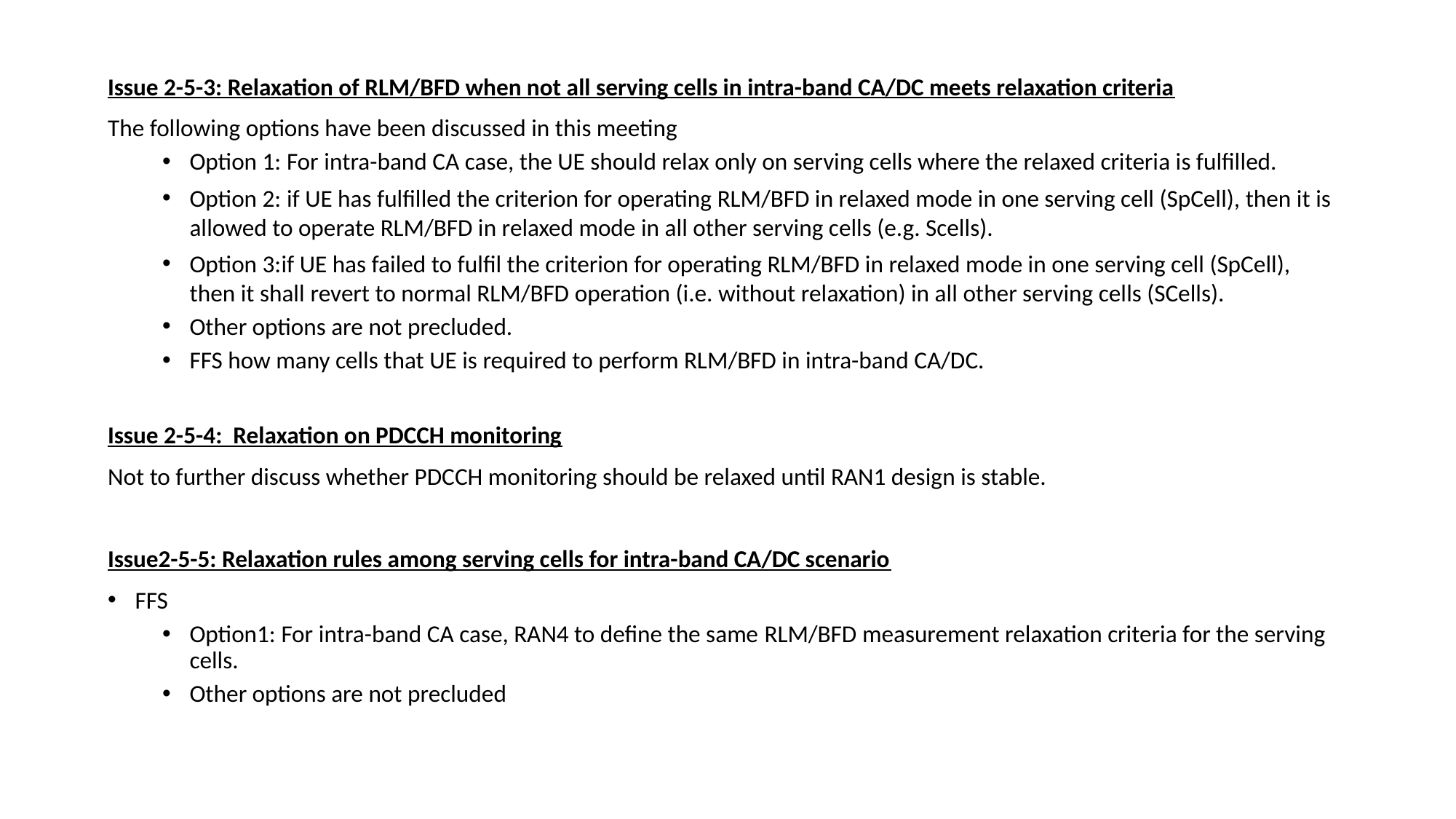

Issue 2-5-3: Relaxation of RLM/BFD when not all serving cells in intra-band CA/DC meets relaxation criteria
The following options have been discussed in this meeting
Option 1: For intra-band CA case, the UE should relax only on serving cells where the relaxed criteria is fulfilled.
Option 2: if UE has fulfilled the criterion for operating RLM/BFD in relaxed mode in one serving cell (SpCell), then it is allowed to operate RLM/BFD in relaxed mode in all other serving cells (e.g. Scells).
Option 3:if UE has failed to fulfil the criterion for operating RLM/BFD in relaxed mode in one serving cell (SpCell), then it shall revert to normal RLM/BFD operation (i.e. without relaxation) in all other serving cells (SCells).
Other options are not precluded.
FFS how many cells that UE is required to perform RLM/BFD in intra-band CA/DC.

Issue 2-5-4:  Relaxation on PDCCH monitoring
Not to further discuss whether PDCCH monitoring should be relaxed until RAN1 design is stable.

Issue2-5-5: Relaxation rules among serving cells for intra-band CA/DC scenario
FFS
Option1: For intra-band CA case, RAN4 to define the same RLM/BFD measurement relaxation criteria for the serving cells.
Other options are not precluded